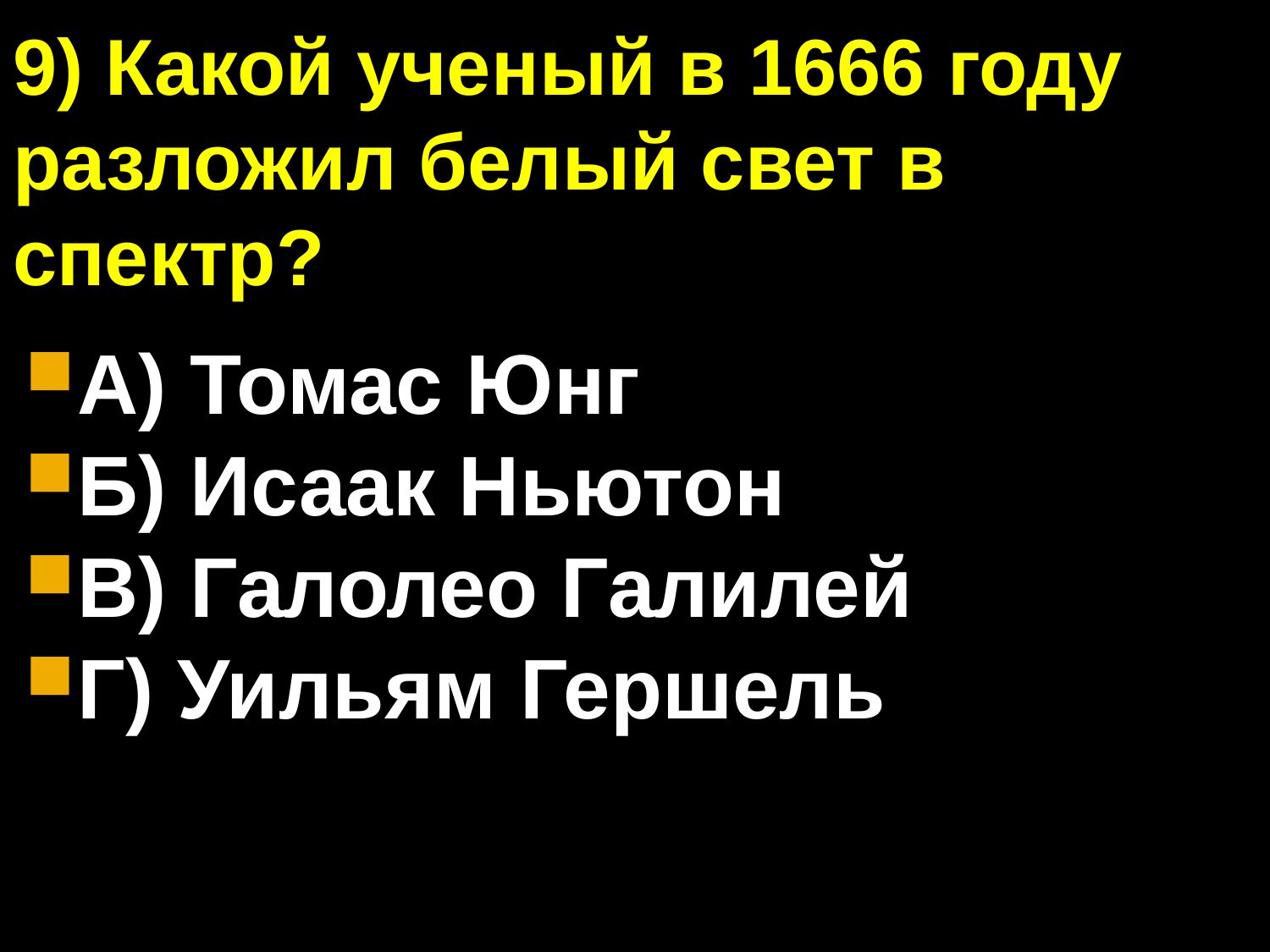

# 9) Какой ученый в 1666 году разложил белый свет в спектр?
А) Томас Юнг
Б) Исаак Ньютон
В) Галолео Галилей
Г) Уильям Гершель